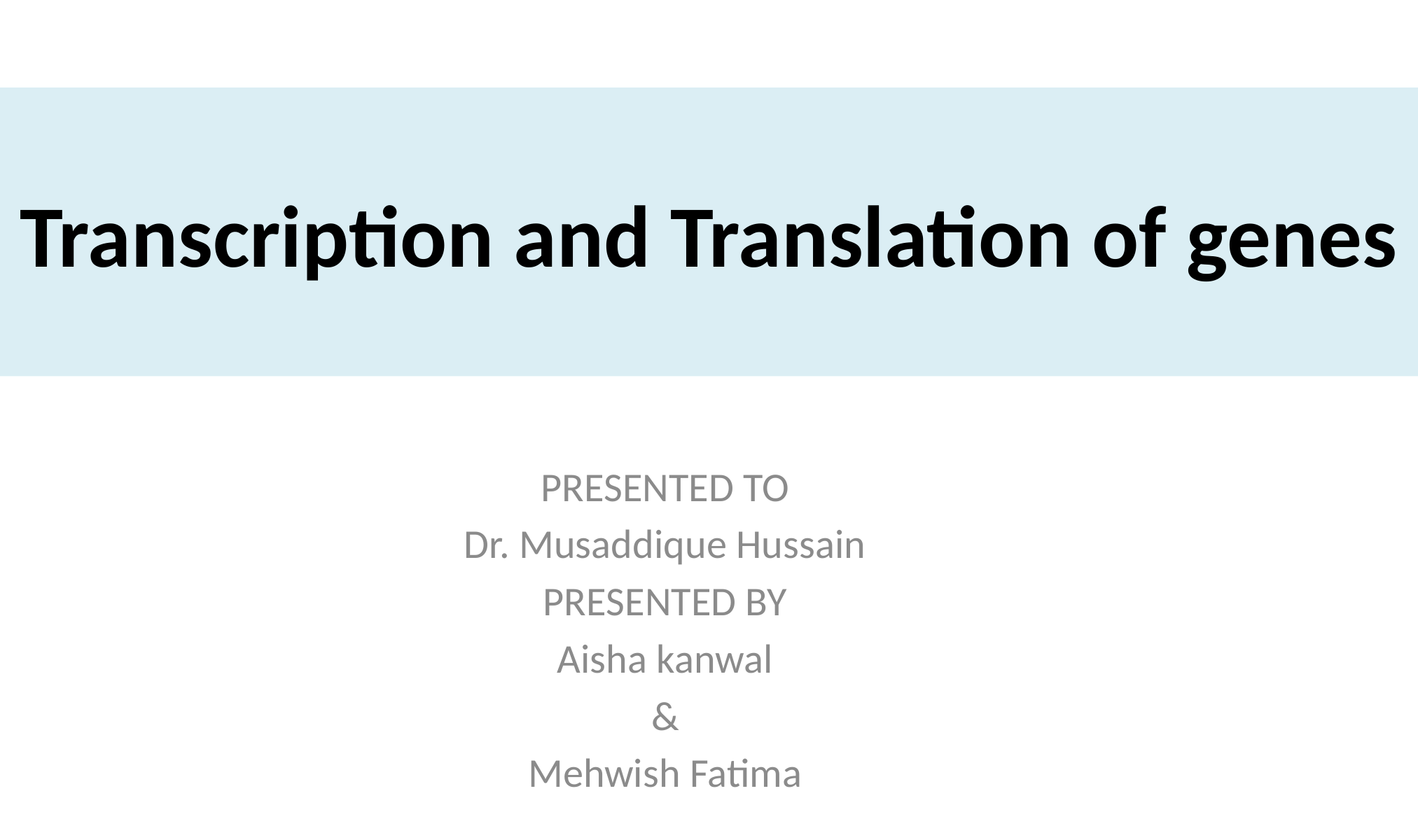

# Transcription and Translation of genes
PRESENTED TO
Dr. Musaddique Hussain
PRESENTED BY
Aisha kanwal
&
Mehwish Fatima